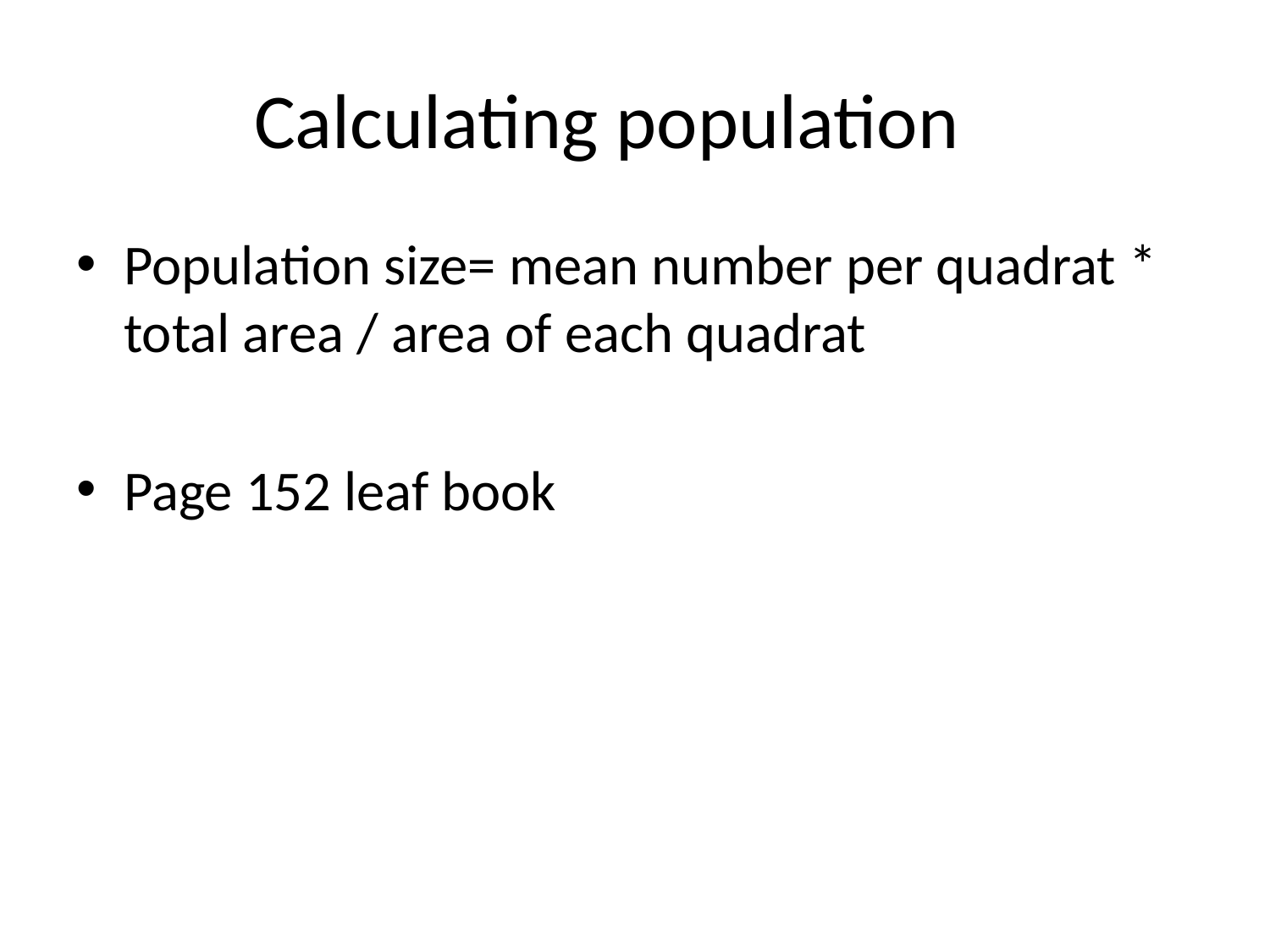

# Calculating population
Population size= mean number per quadrat * total area / area of each quadrat

Page 152 leaf book